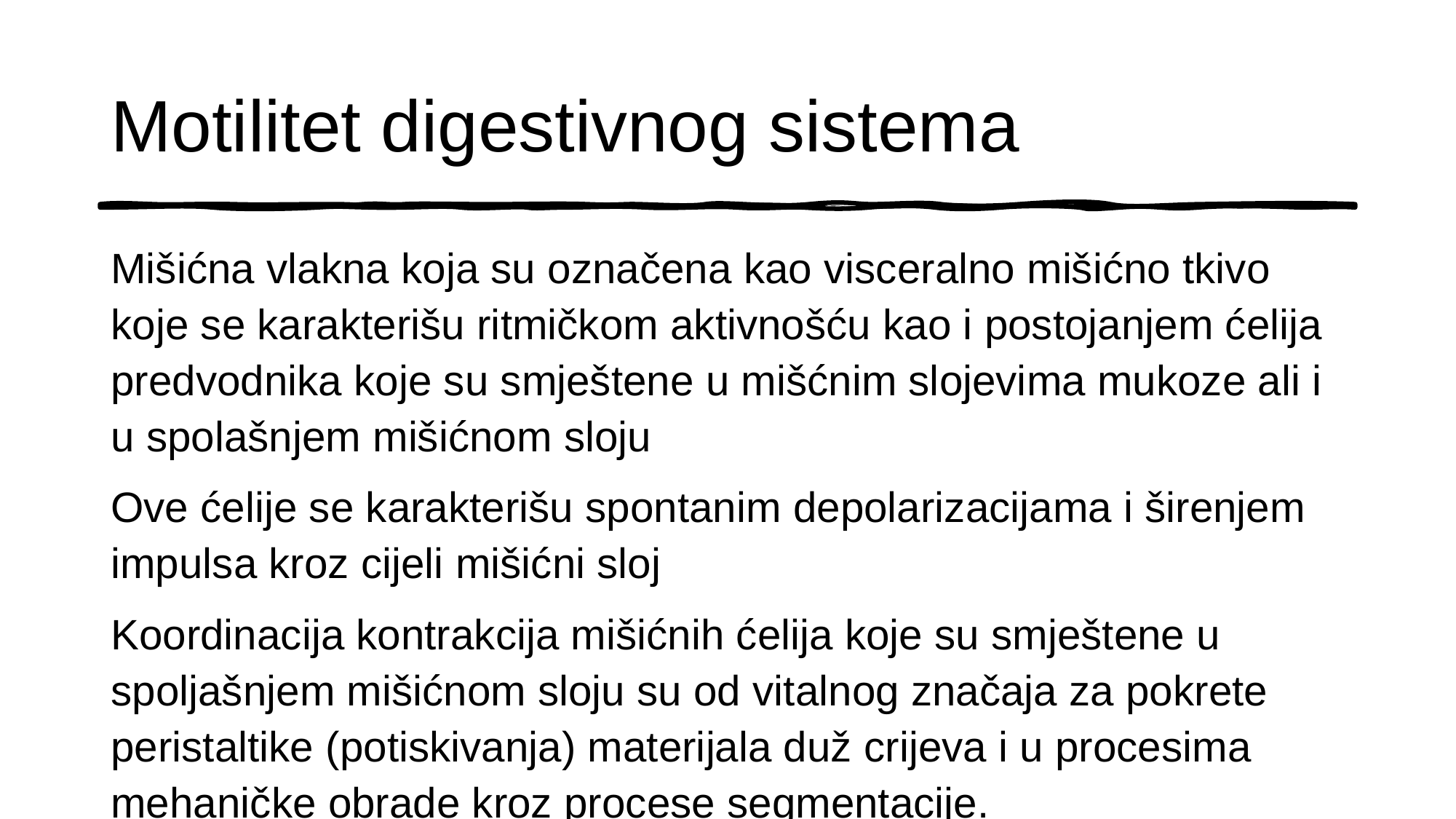

# Motilitet digestivnog sistema
Mišićna vlakna koja su označena kao visceralno mišićno tkivo koje se karakterišu ritmičkom aktivnošću kao i postojanjem ćelija predvodnika koje su smještene u mišćnim slojevima mukoze ali i u spolašnjem mišićnom sloju
Ove ćelije se karakterišu spontanim depolarizacijama i širenjem impulsa kroz cijeli mišićni sloj
Koordinacija kontrakcija mišićnih ćelija koje su smještene u spoljašnjem mišićnom sloju su od vitalnog značaja za pokrete peristaltike (potiskivanja) materijala duž crijeva i u procesima mehaničke obrade kroz procese segmentacije.